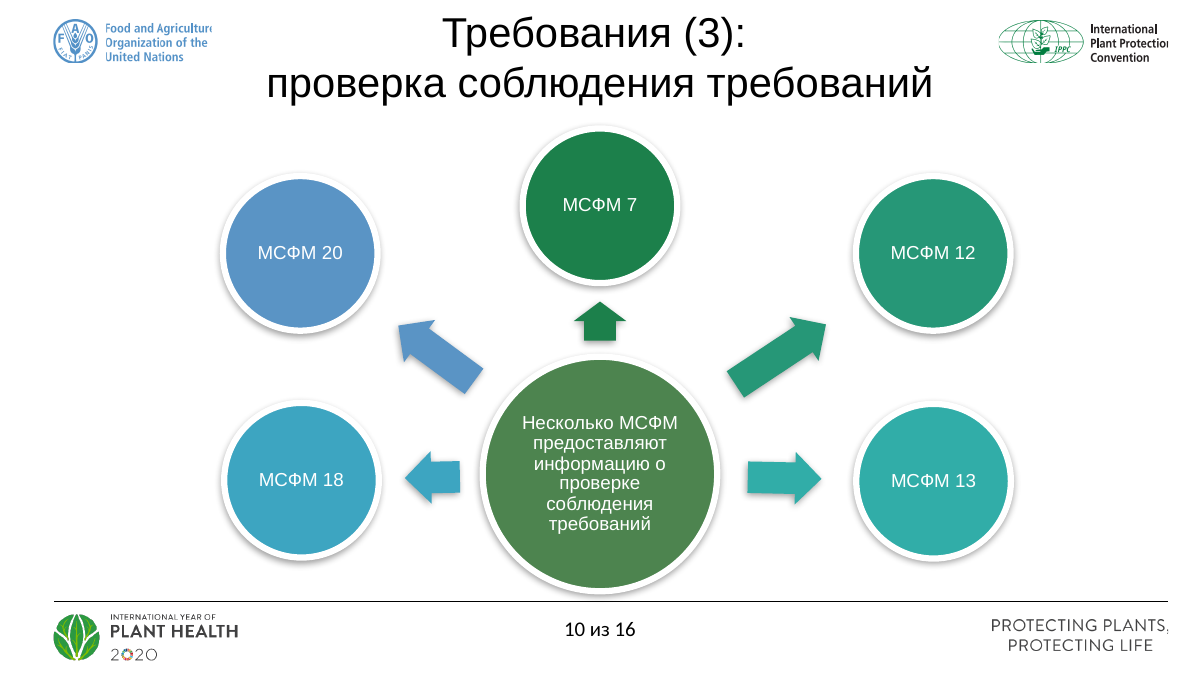

Требования (3):
проверка соблюдения требований
Несколько МСФМ предоставляют информацию о проверке соблюдения требований

МСФМ 7

МСФМ 12

МСФМ 13

МСФМ 18

МСФМ 20
10 из 16